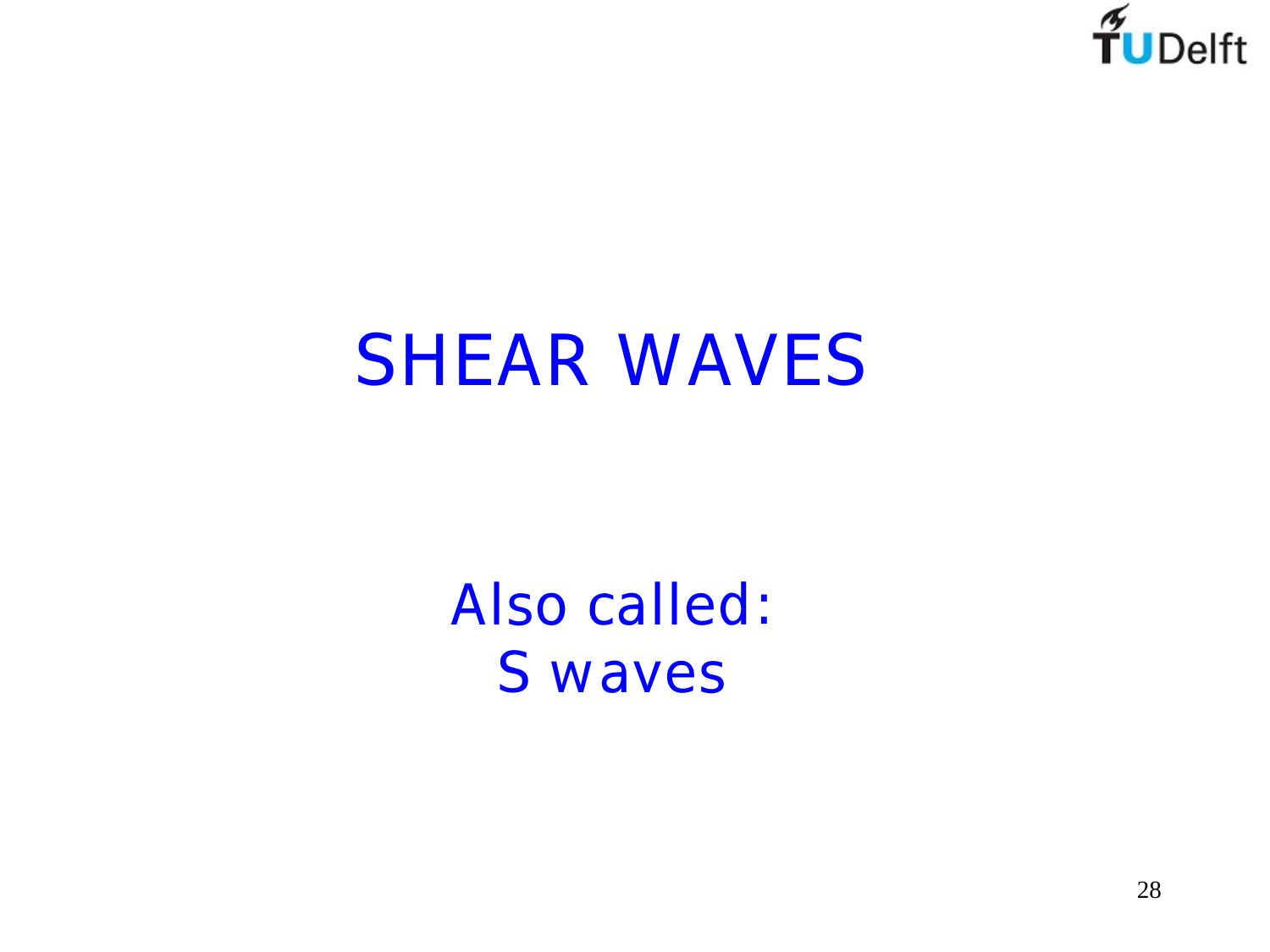

# SHEAR WAVES Also called: S waves
28